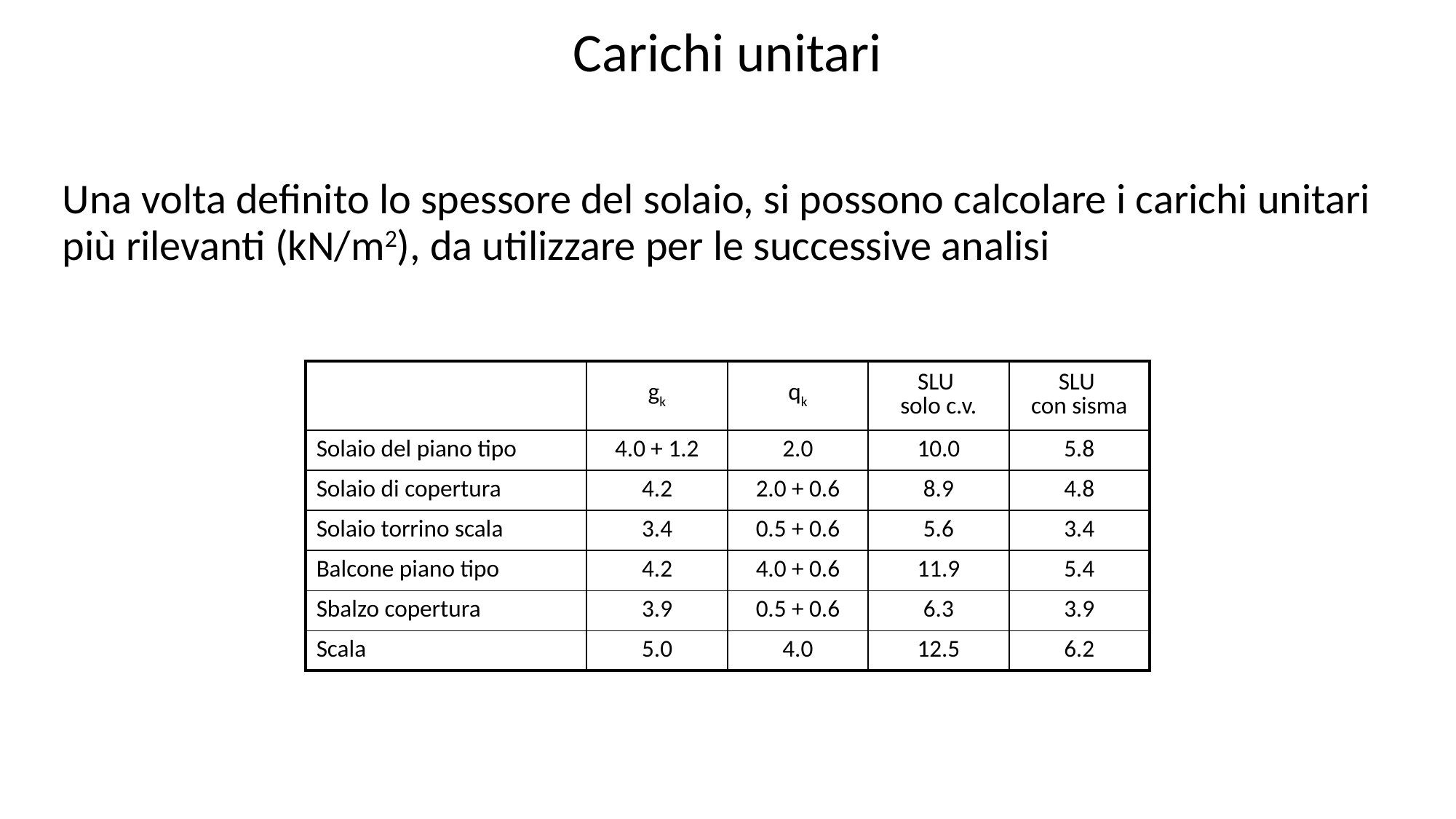

# Carichi unitari
Una volta definito lo spessore del solaio, si possono calcolare i carichi unitari più rilevanti (kN/m2), da utilizzare per le successive analisi
|  | gk | qk | SLU solo c.v. | SLU con sisma |
| --- | --- | --- | --- | --- |
| Solaio del piano tipo | 4.0 + 1.2 | 2.0 | 10.0 | 5.8 |
| Solaio di copertura | 4.2 | 2.0 + 0.6 | 8.9 | 4.8 |
| Solaio torrino scala | 3.4 | 0.5 + 0.6 | 5.6 | 3.4 |
| Balcone piano tipo | 4.2 | 4.0 + 0.6 | 11.9 | 5.4 |
| Sbalzo copertura | 3.9 | 0.5 + 0.6 | 6.3 | 3.9 |
| Scala | 5.0 | 4.0 | 12.5 | 6.2 |